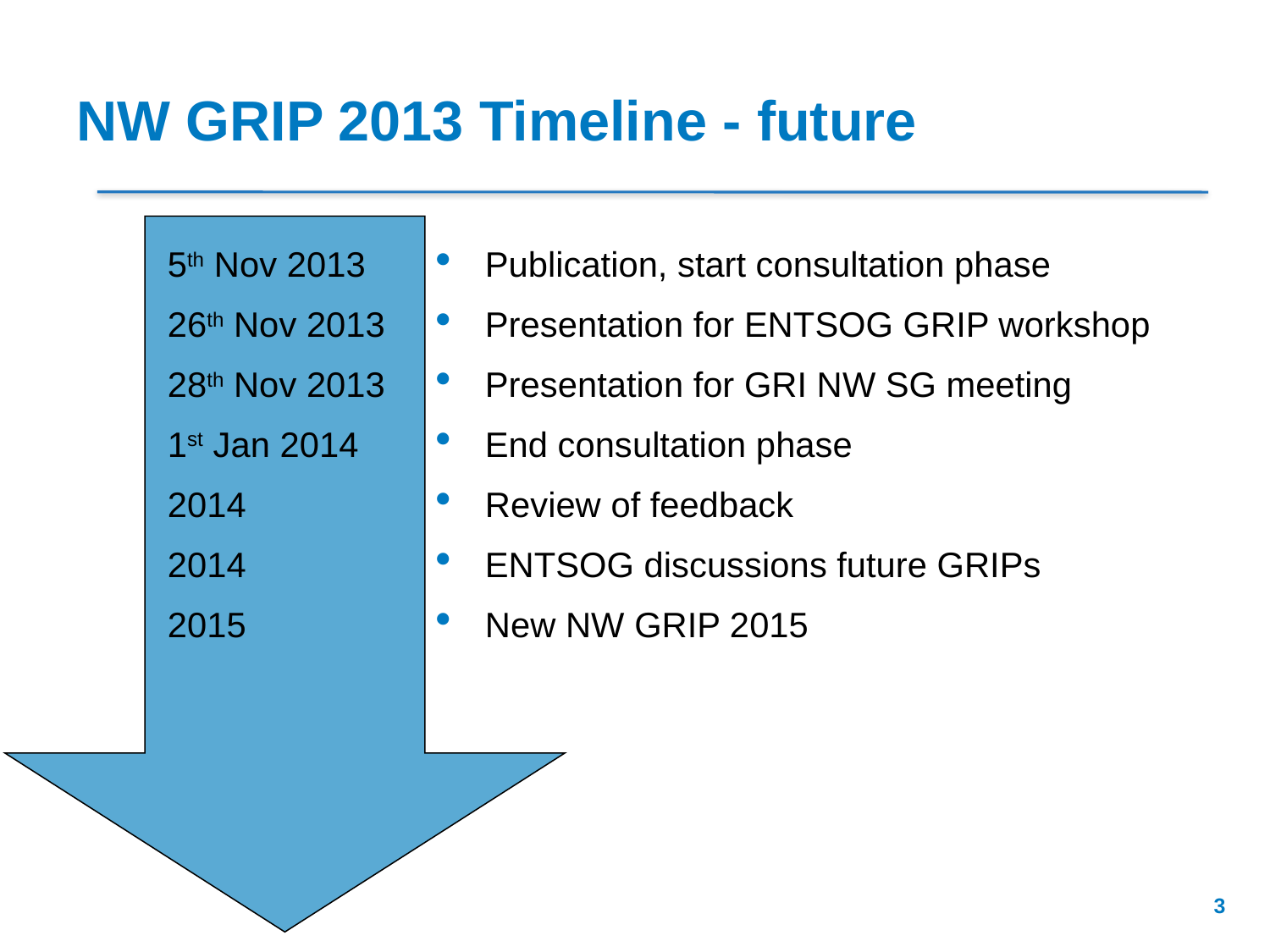

# NW GRIP 2013 Timeline - future

5th Nov 2013
26th Nov 2013
28th Nov 2013
1st Jan 2014
2014
2014
2015

Publication, start consultation phase
Presentation for ENTSOG GRIP workshop
Presentation for GRI NW SG meeting
End consultation phase
Review of feedback
ENTSOG discussions future GRIPs
New NW GRIP 2015
3